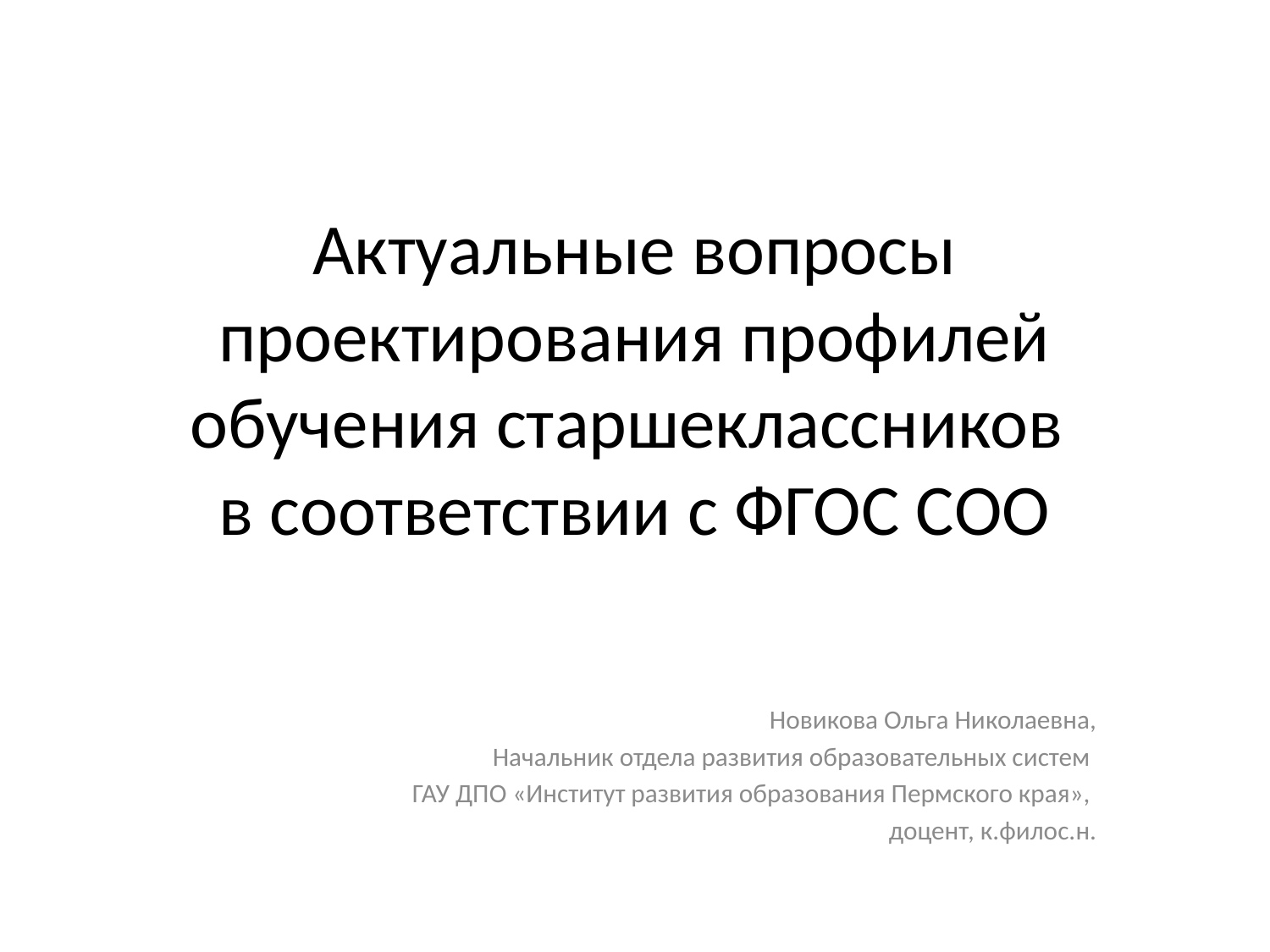

# Актуальные вопросы проектирования профилей обучения старшеклассников в соответствии с ФГОС СОО
Новикова Ольга Николаевна,
Начальник отдела развития образовательных систем
ГАУ ДПО «Институт развития образования Пермского края»,
доцент, к.филос.н.